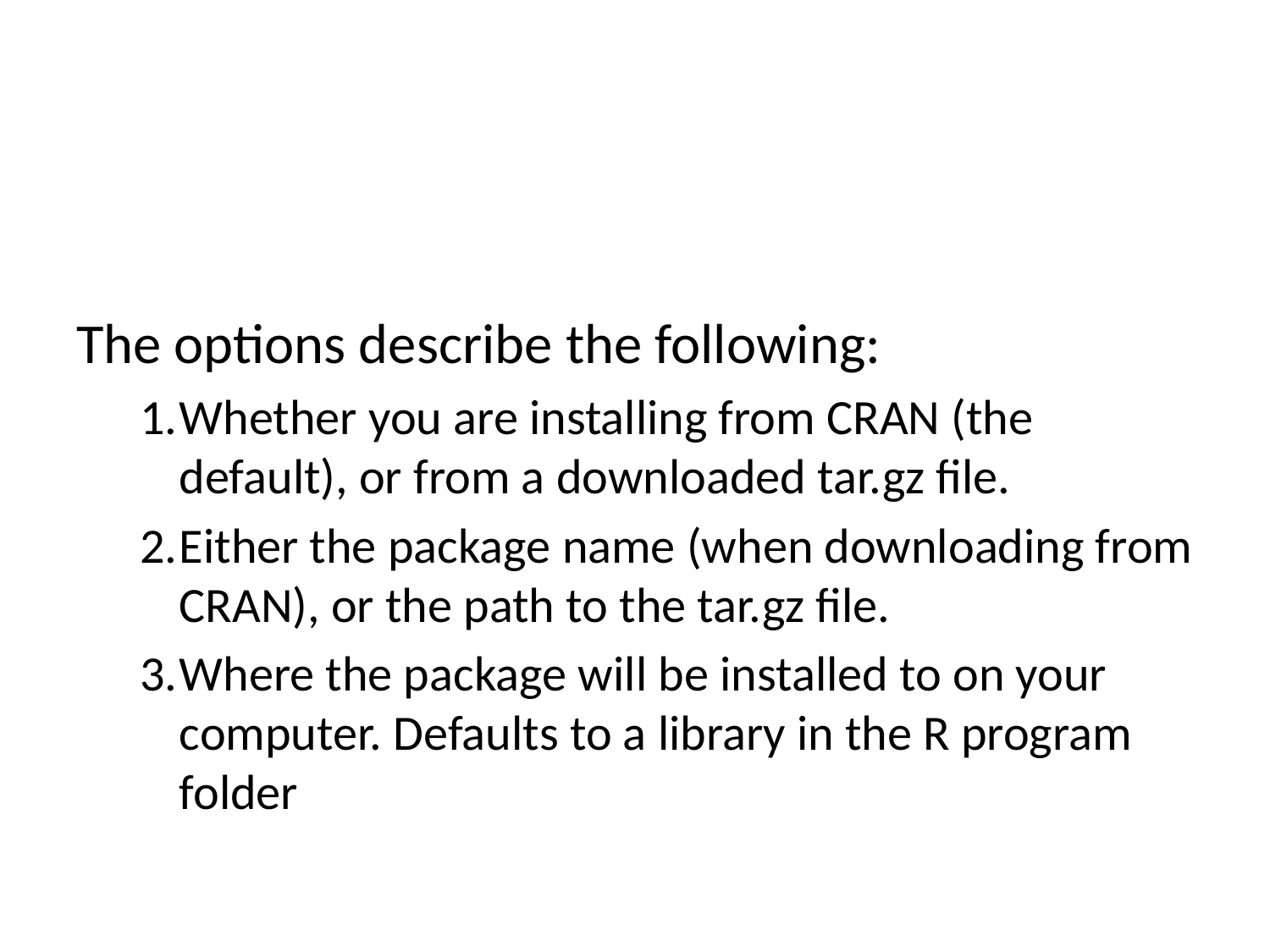

The options describe the following:
Whether you are installing from CRAN (the default), or from a downloaded tar.gz file.
Either the package name (when downloading from CRAN), or the path to the tar.gz file.
Where the package will be installed to on your computer. Defaults to a library in the R program folder